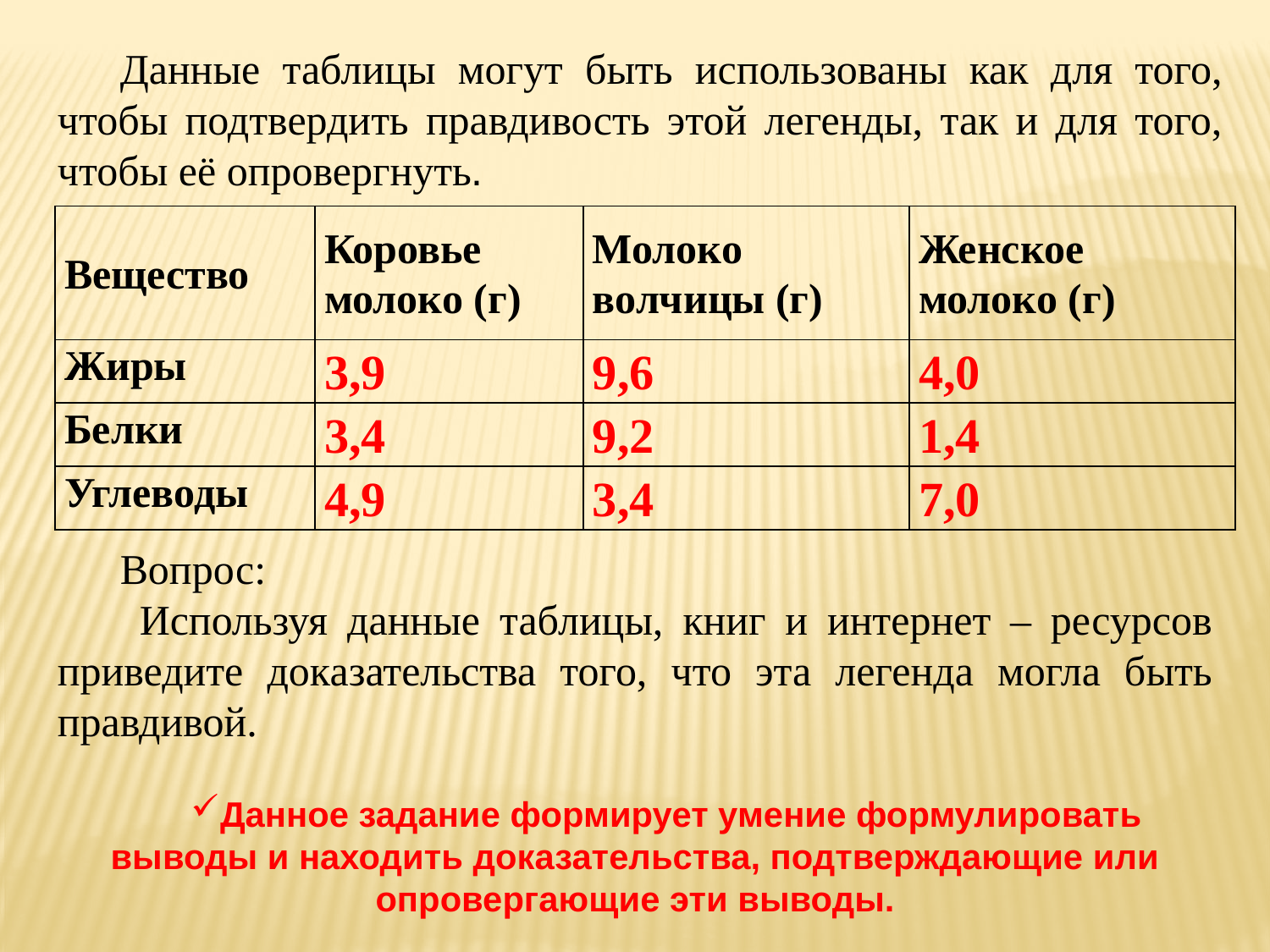

Данные таблицы могут быть использованы как для того, чтобы подтвердить правдивость этой легенды, так и для того, чтобы её опровергнуть.
| Вещество | Коровье молоко (г) | Молоко волчицы (г) | Женское молоко (г) |
| --- | --- | --- | --- |
| Жиры | 3,9 | 9,6 | 4,0 |
| Белки | 3,4 | 9,2 | 1,4 |
| Углеводы | 4,9 | 3,4 | 7,0 |
Вопрос:
 Используя данные таблицы, книг и интернет – ресурсов приведите доказательства того, что эта легенда могла быть правдивой.
Данное задание формирует умение формулировать выводы и находить доказательства, подтверждающие или опровергающие эти выводы.